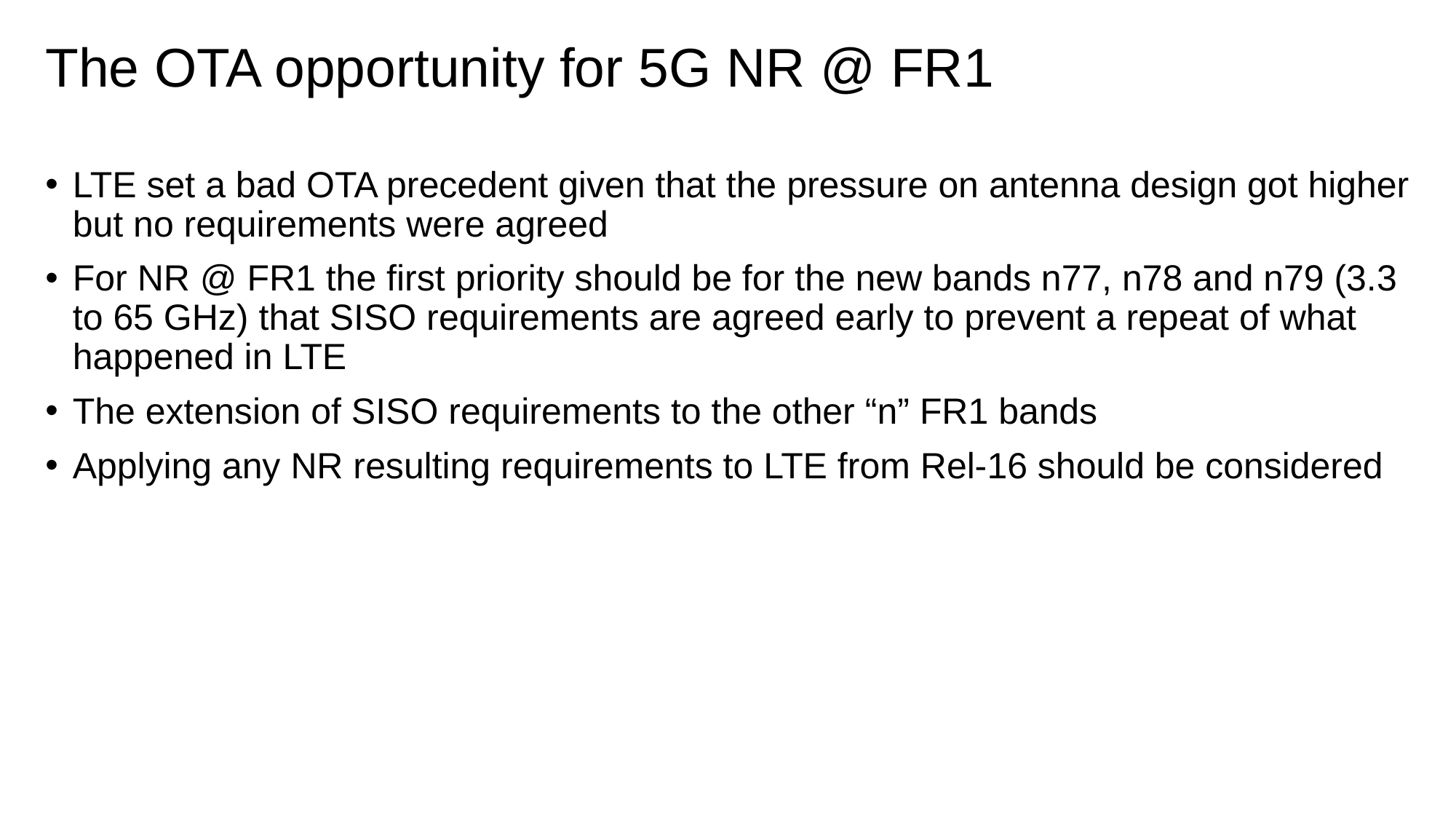

# The OTA opportunity for 5G NR @ FR1
LTE set a bad OTA precedent given that the pressure on antenna design got higher but no requirements were agreed
For NR @ FR1 the first priority should be for the new bands n77, n78 and n79 (3.3 to 65 GHz) that SISO requirements are agreed early to prevent a repeat of what happened in LTE
The extension of SISO requirements to the other “n” FR1 bands
Applying any NR resulting requirements to LTE from Rel-16 should be considered